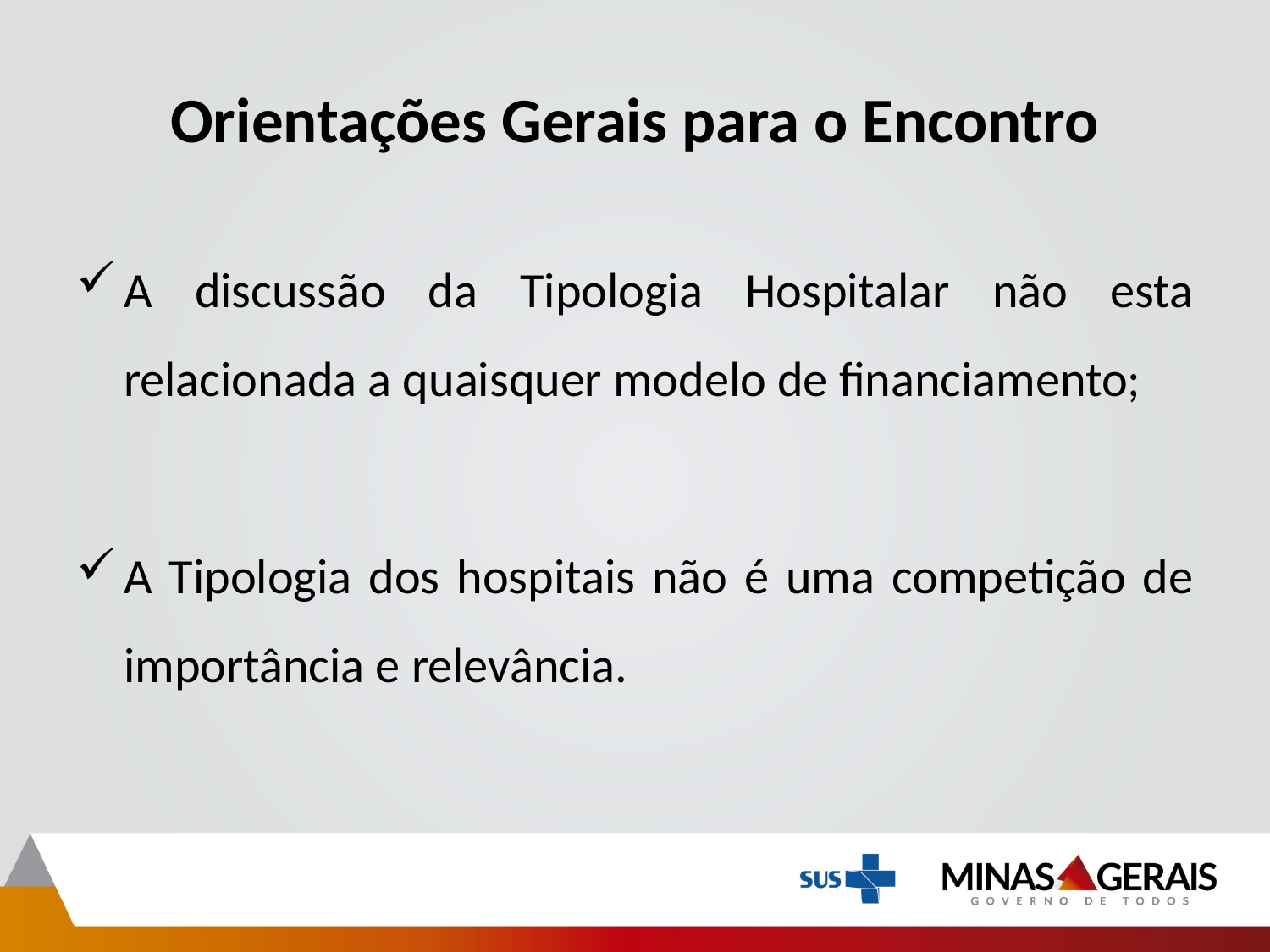

# Orientações Gerais para o Encontro
A discussão da Tipologia Hospitalar não esta relacionada a quaisquer modelo de financiamento;

A Tipologia dos hospitais não é uma competição de importância e relevância.